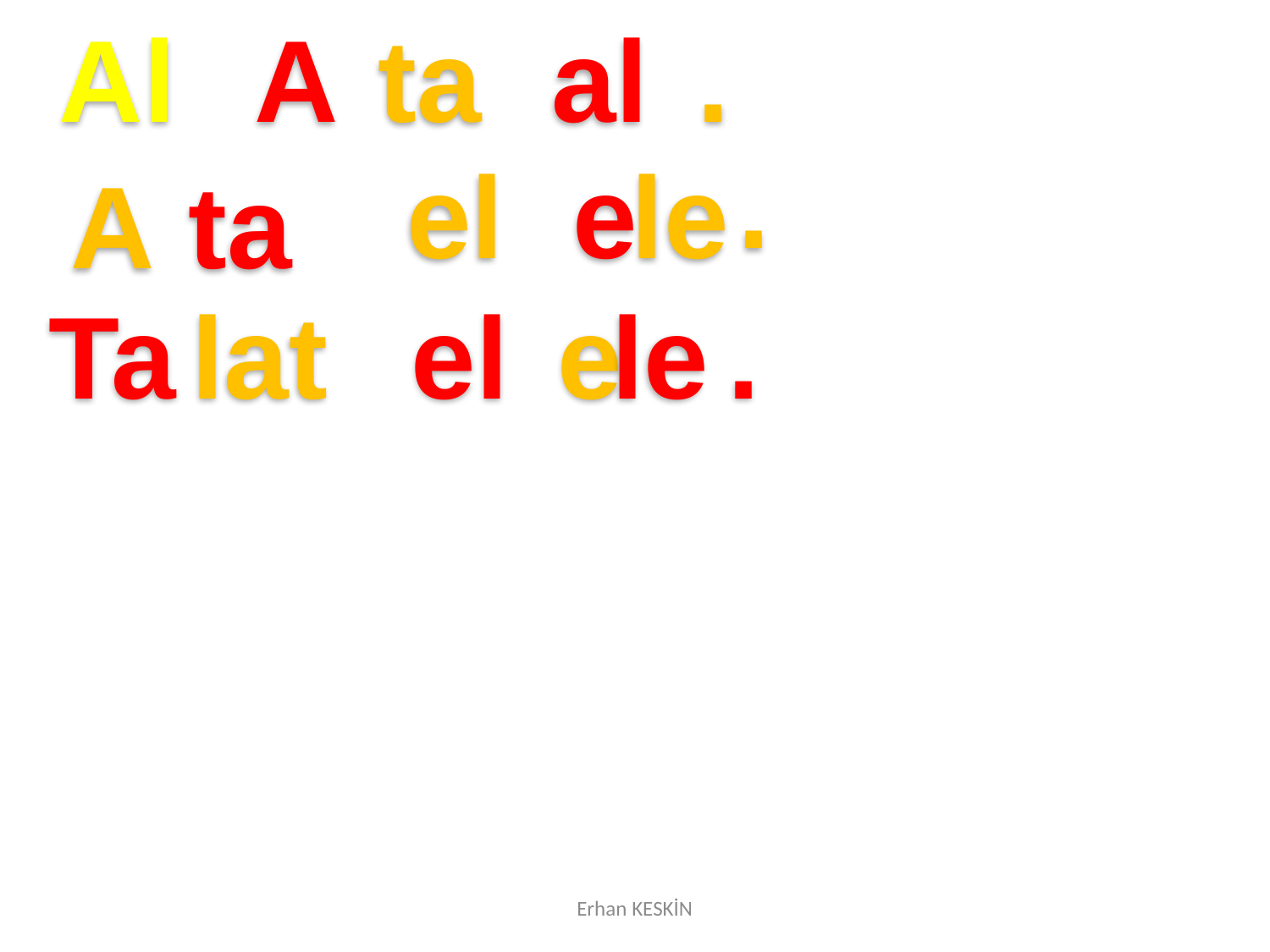

Al
 A
ta
al
.
.
el
e
le
A
ta
Ta
lat
el
e
le
.
Erhan KESKİN